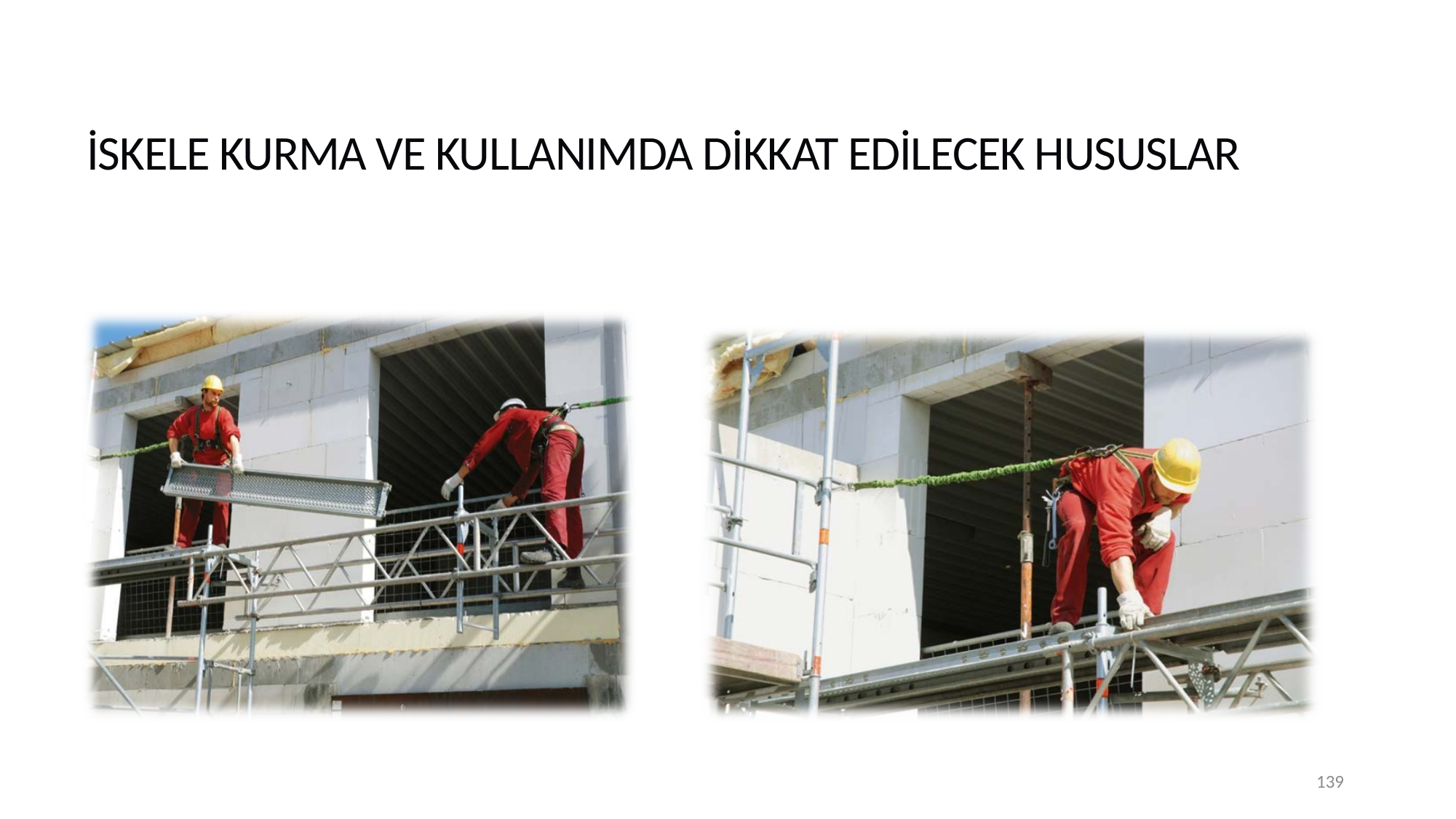

İSKELE KURMA VE KULLANIMDA DİKKAT EDİLECEK HUSUSLAR

139